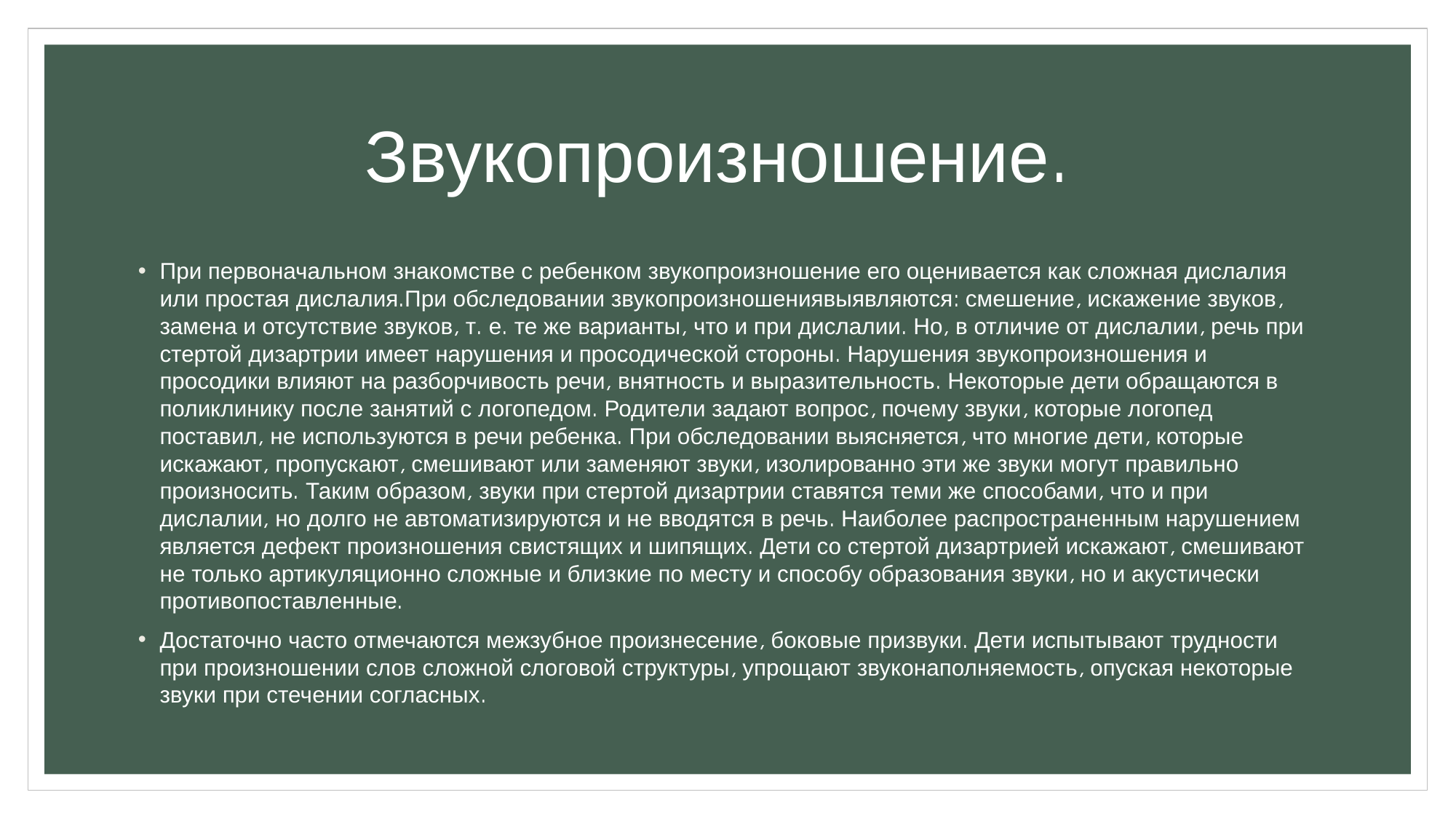

# Звукопроизношение.
При первоначальном знакомстве с ребенком звукопроизношение его оценивается как сложная дислалия или простая дислалия.При обследовании звукопроизношениявыявляются: смешение, искажение звуков, замена и отсутствие звуков, т. е. те же варианты, что и при дислалии. Но, в отличие от дислалии, речь при стертой дизартрии имеет нарушения и просодической стороны. Нарушения звукопроизношения и просодики влияют на разборчивость речи, внятность и выразительность. Некоторые дети обращаются в поликлинику после занятий с логопедом. Родители задают вопрос, почему звуки, которые логопед поставил, не используются в речи ребенка. При обследовании выясняется, что многие дети, которые искажают, пропускают, смешивают или заменяют звуки, изолированно эти же звуки могут правильно произносить. Таким образом, звуки при стертой дизартрии ставятся теми же способами, что и при дислалии, но долго не автоматизируются и не вводятся в речь. Наиболее распространенным нарушением является дефект произношения свистящих и шипящих. Дети со стертой дизартрией искажают, смешивают не только артикуляционно сложные и близкие по месту и способу образования звуки, но и акустически противопоставленные.
Достаточно часто отмечаются межзубное произнесение, боковые призвуки. Дети испытывают трудности при произношении слов сложной слоговой структуры, упрощают звуконаполняемость, опуская некоторые звуки при стечении согласных.